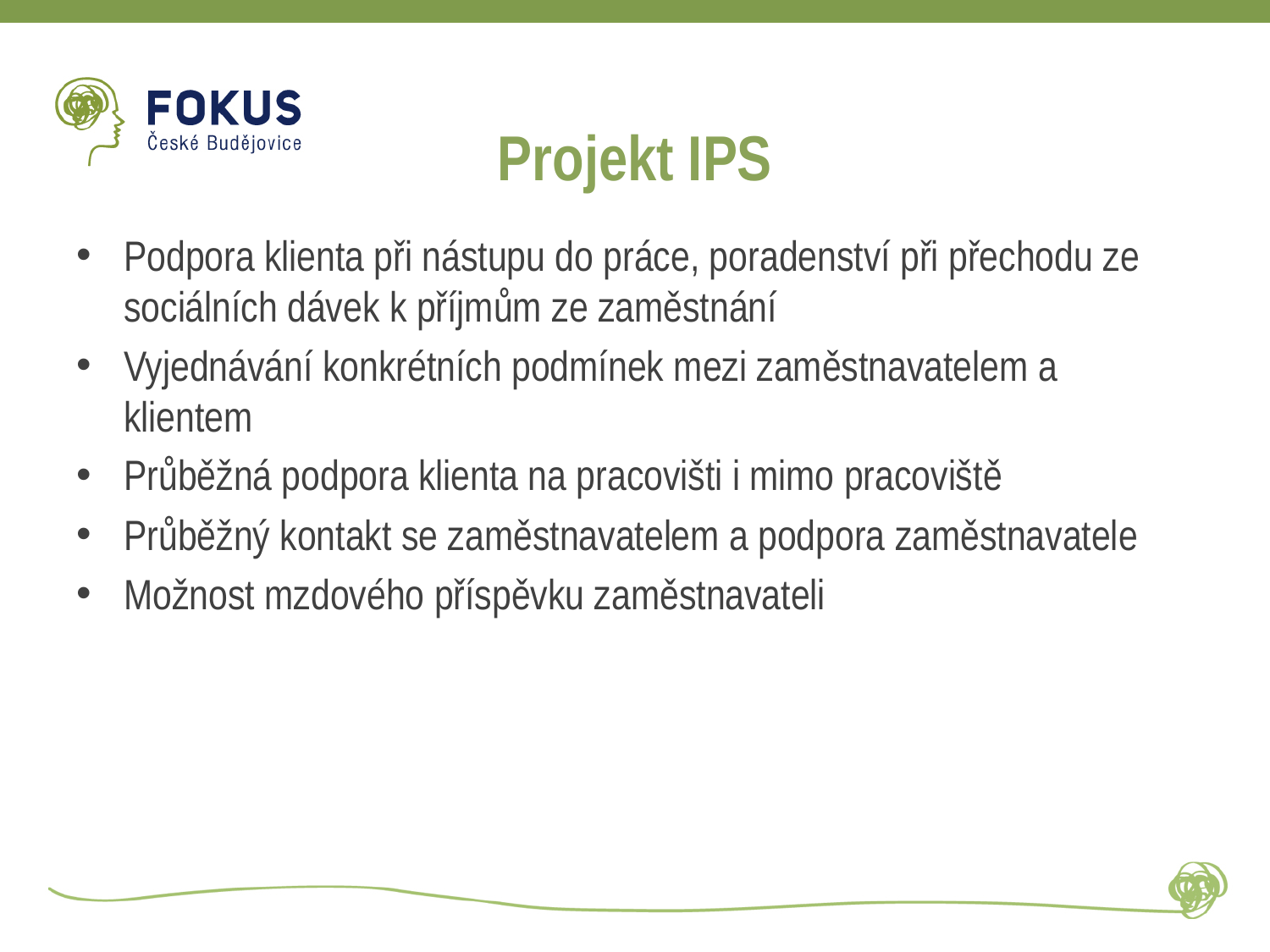

# Projekt IPS
Podpora klienta při nástupu do práce, poradenství při přechodu ze sociálních dávek k příjmům ze zaměstnání
Vyjednávání konkrétních podmínek mezi zaměstnavatelem a klientem
Průběžná podpora klienta na pracovišti i mimo pracoviště
Průběžný kontakt se zaměstnavatelem a podpora zaměstnavatele
Možnost mzdového příspěvku zaměstnavateli